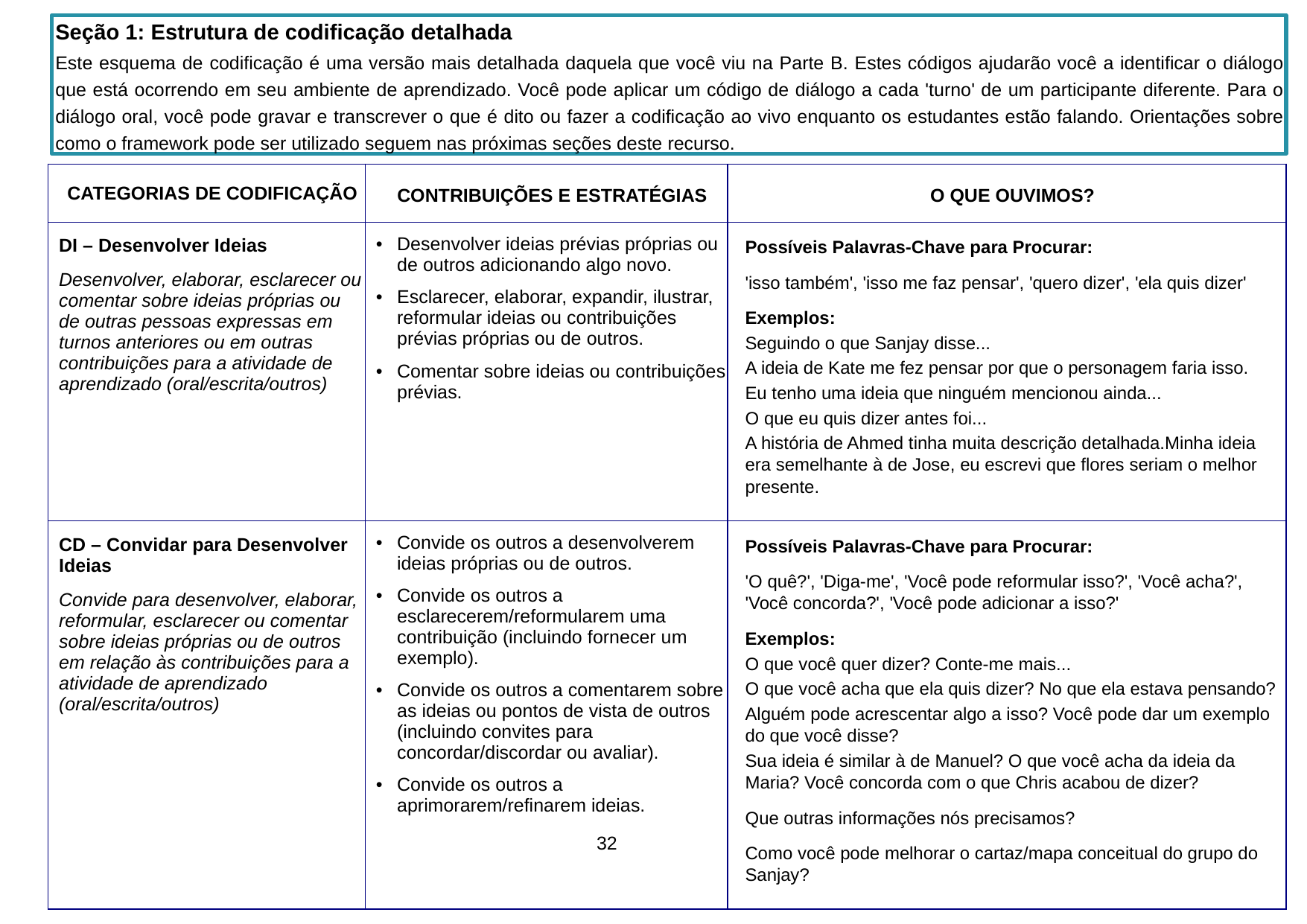

Seção 1: Estrutura de codificação detalhada
Este esquema de codificação é uma versão mais detalhada daquela que você viu na Parte B. Estes códigos ajudarão você a identificar o diálogo que está ocorrendo em seu ambiente de aprendizado. Você pode aplicar um código de diálogo a cada 'turno' de um participante diferente. Para o diálogo oral, você pode gravar e transcrever o que é dito ou fazer a codificação ao vivo enquanto os estudantes estão falando. Orientações sobre como o framework pode ser utilizado seguem nas próximas seções deste recurso.
| CATEGORIAS DE CODIFICAÇÃO | CONTRIBUIÇÕES E ESTRATÉGIAS | O QUE OUVIMOS? |
| --- | --- | --- |
| DI – Desenvolver Ideias Desenvolver, elaborar, esclarecer ou comentar sobre ideias próprias ou de outras pessoas expressas em turnos anteriores ou em outras contribuições para a atividade de aprendizado (oral/escrita/outros) | Desenvolver ideias prévias próprias ou de outros adicionando algo novo. Esclarecer, elaborar, expandir, ilustrar, reformular ideias ou contribuições prévias próprias ou de outros. Comentar sobre ideias ou contribuições prévias. | Possíveis Palavras-Chave para Procurar: 'isso também', 'isso me faz pensar', 'quero dizer', 'ela quis dizer' Exemplos: Seguindo o que Sanjay disse... A ideia de Kate me fez pensar por que o personagem faria isso. Eu tenho uma ideia que ninguém mencionou ainda... O que eu quis dizer antes foi... A história de Ahmed tinha muita descrição detalhada.Minha ideia era semelhante à de Jose, eu escrevi que flores seriam o melhor presente. |
| CD – Convidar para Desenvolver Ideias Convide para desenvolver, elaborar, reformular, esclarecer ou comentar sobre ideias próprias ou de outros em relação às contribuições para a atividade de aprendizado (oral/escrita/outros) | Convide os outros a desenvolverem ideias próprias ou de outros. Convide os outros a esclarecerem/reformularem uma contribuição (incluindo fornecer um exemplo). Convide os outros a comentarem sobre as ideias ou pontos de vista de outros (incluindo convites para concordar/discordar ou avaliar). Convide os outros a aprimorarem/refinarem ideias. 32 | Possíveis Palavras-Chave para Procurar: 'O quê?', 'Diga-me', 'Você pode reformular isso?', 'Você acha?', 'Você concorda?', 'Você pode adicionar a isso?' Exemplos: O que você quer dizer? Conte-me mais... O que você acha que ela quis dizer? No que ela estava pensando? Alguém pode acrescentar algo a isso? Você pode dar um exemplo do que você disse? Sua ideia é similar à de Manuel? O que você acha da ideia da Maria? Você concorda com o que Chris acabou de dizer? Que outras informações nós precisamos? Como você pode melhorar o cartaz/mapa conceitual do grupo do Sanjay? |